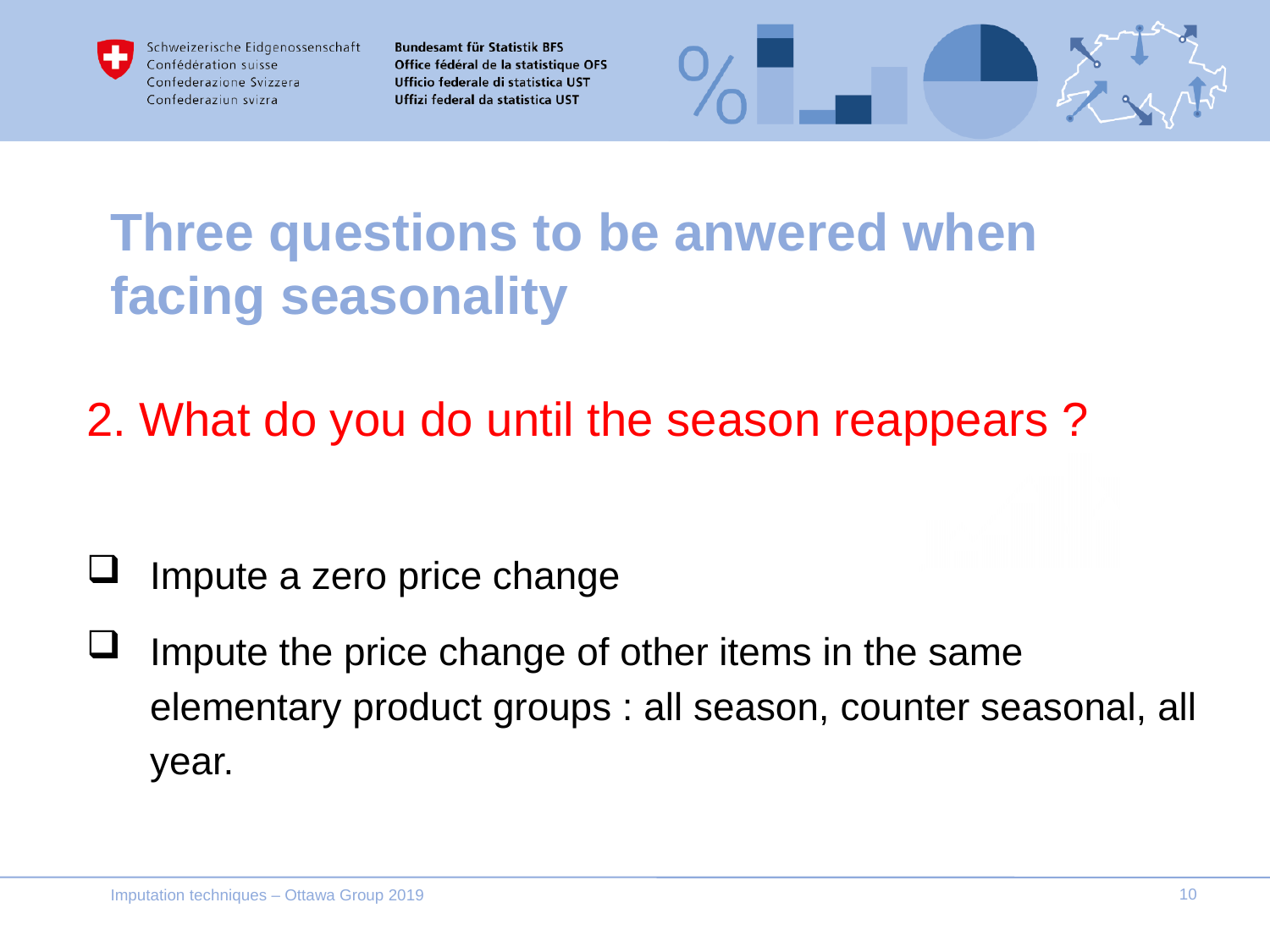

# Three questions to be anwered when facing seasonality
2. What do you do until the season reappears ?

Impute a zero price change
Impute the price change of other items in the same elementary product groups : all season, counter seasonal, all year.